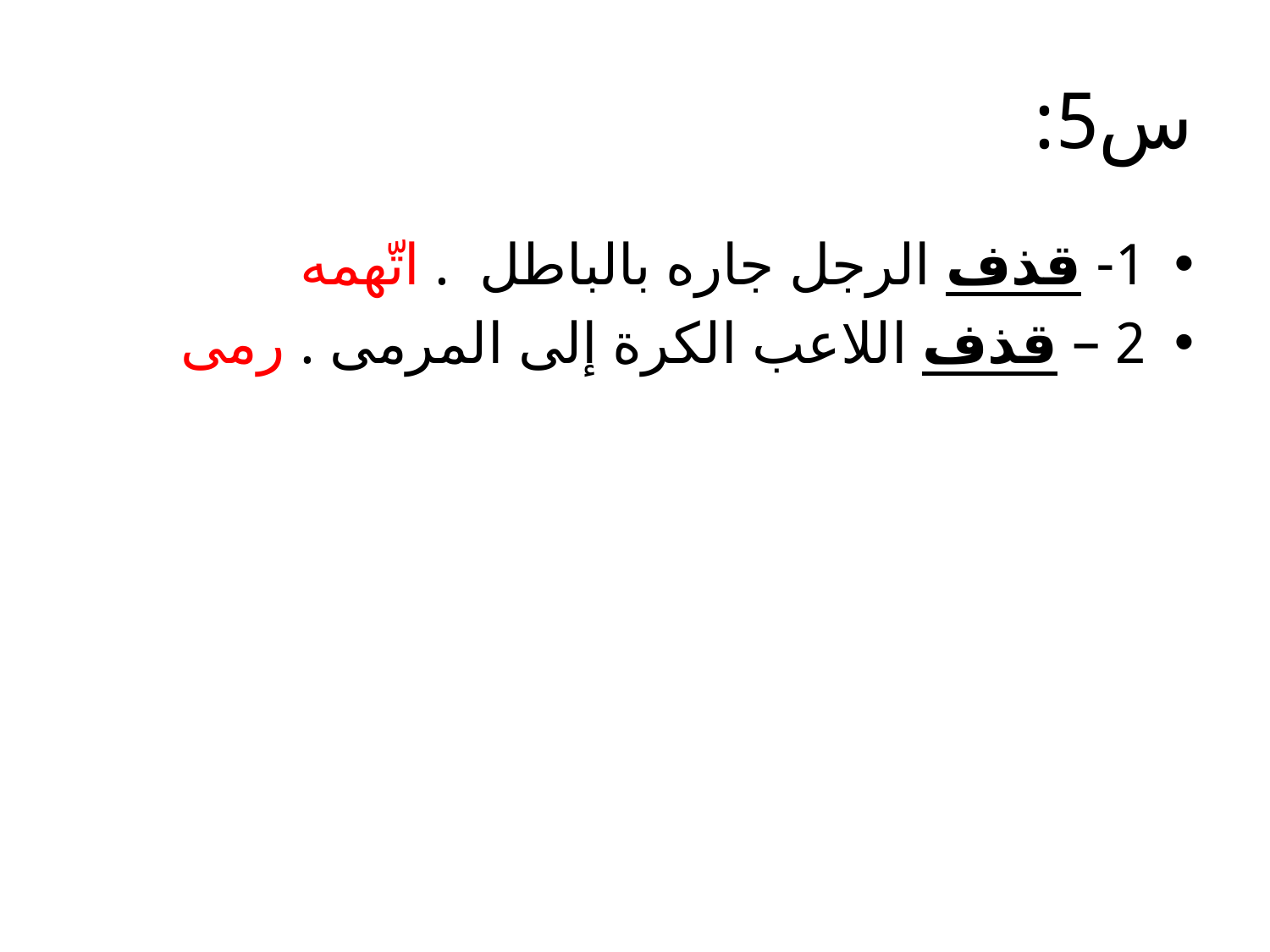

# س5:
1- قذف الرجل جاره بالباطل  . اتّهمه
2 – قذف اللاعب الكرة إلى المرمى . رمى